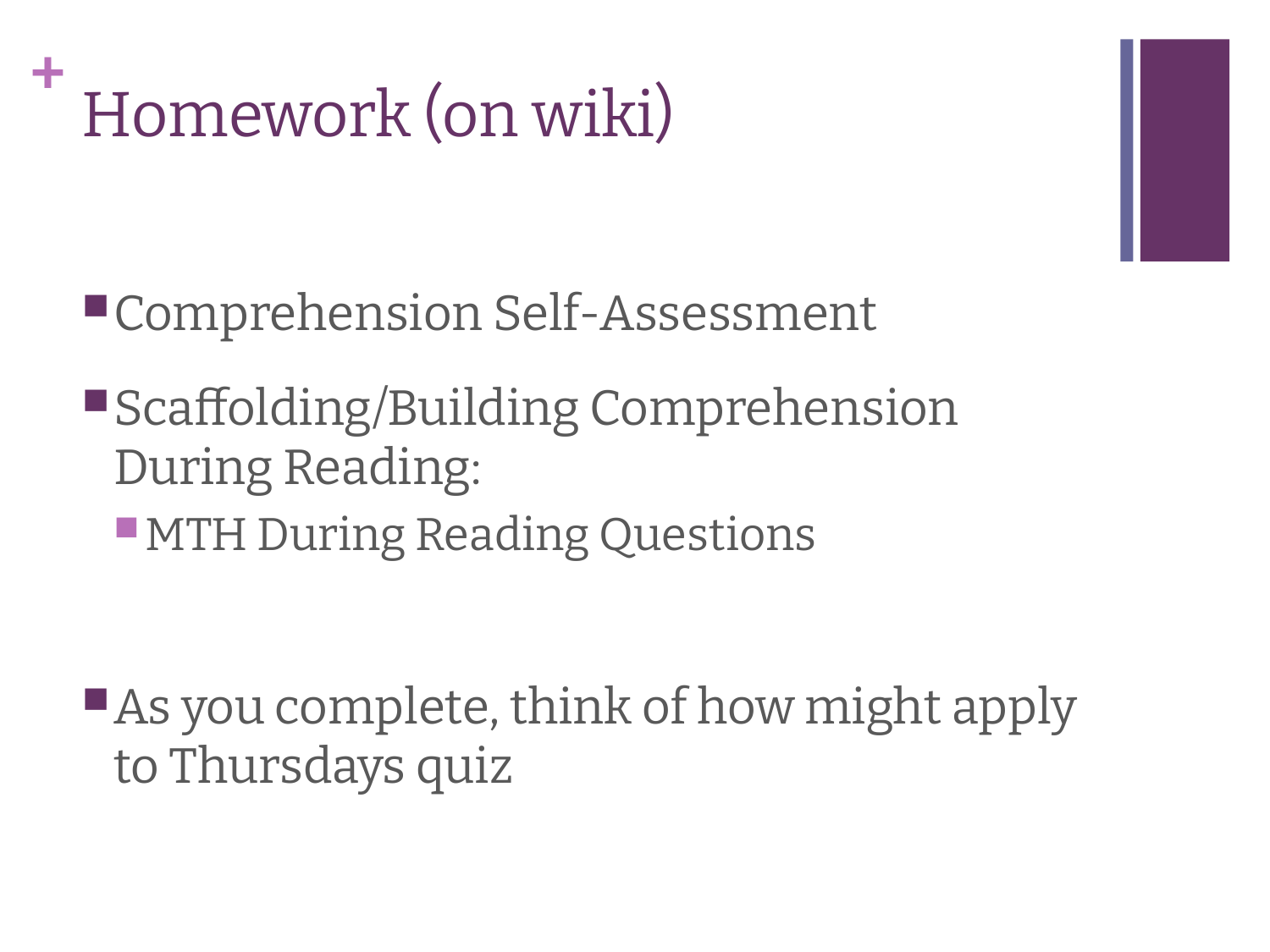

# Homework (on wiki)
Comprehension Self-Assessment
Scaffolding/Building Comprehension During Reading:
MTH During Reading Questions

As you complete, think of how might apply to Thursdays quiz